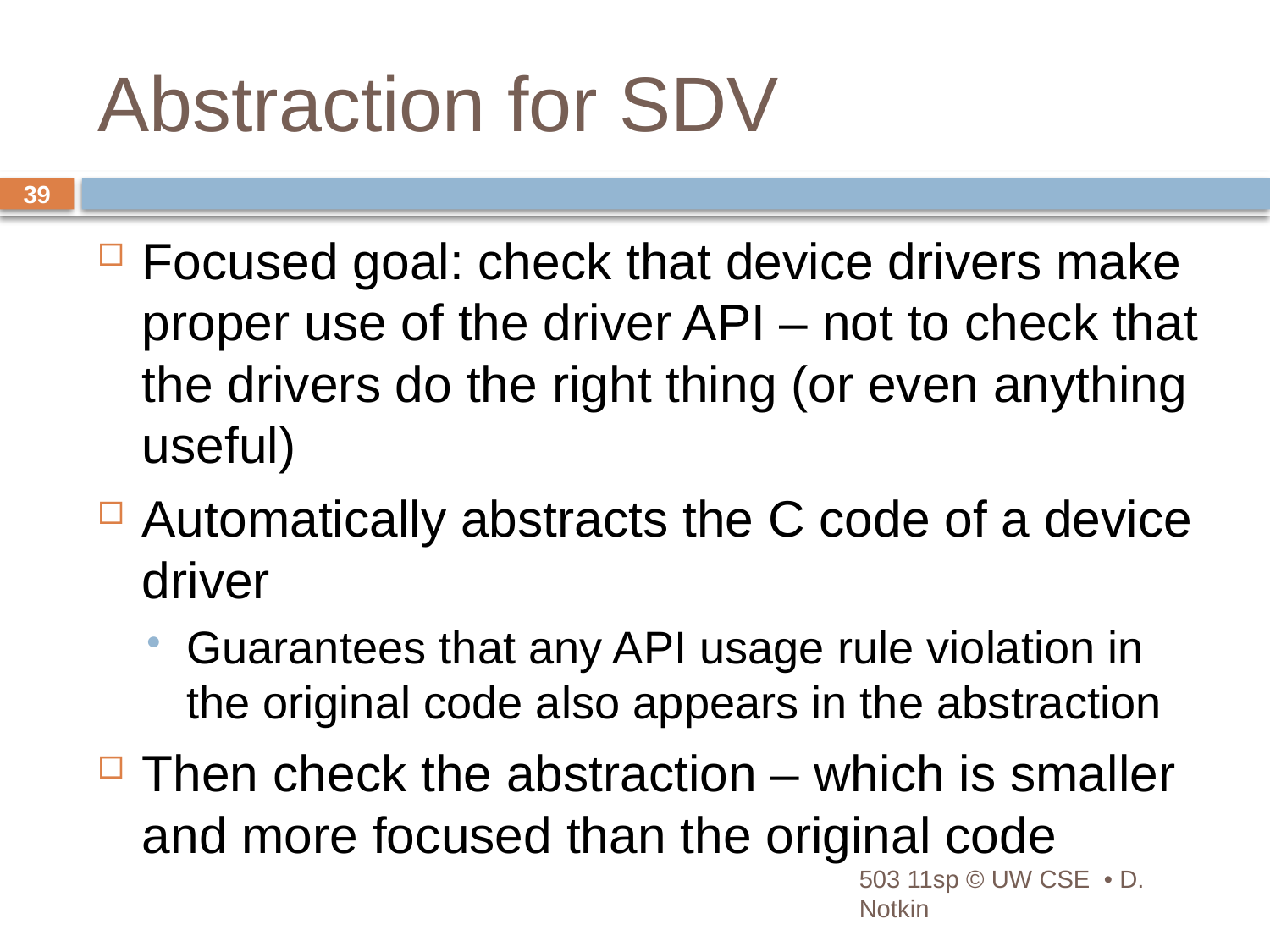

# Abstraction for SDV
39
Focused goal: check that device drivers make proper use of the driver API – not to check that the drivers do the right thing (or even anything useful)
Automatically abstracts the C code of a device driver
Guarantees that any API usage rule violation in the original code also appears in the abstraction
Then check the abstraction – which is smaller and more focused than the original code
503 11sp © UW CSE  • D. Notkin